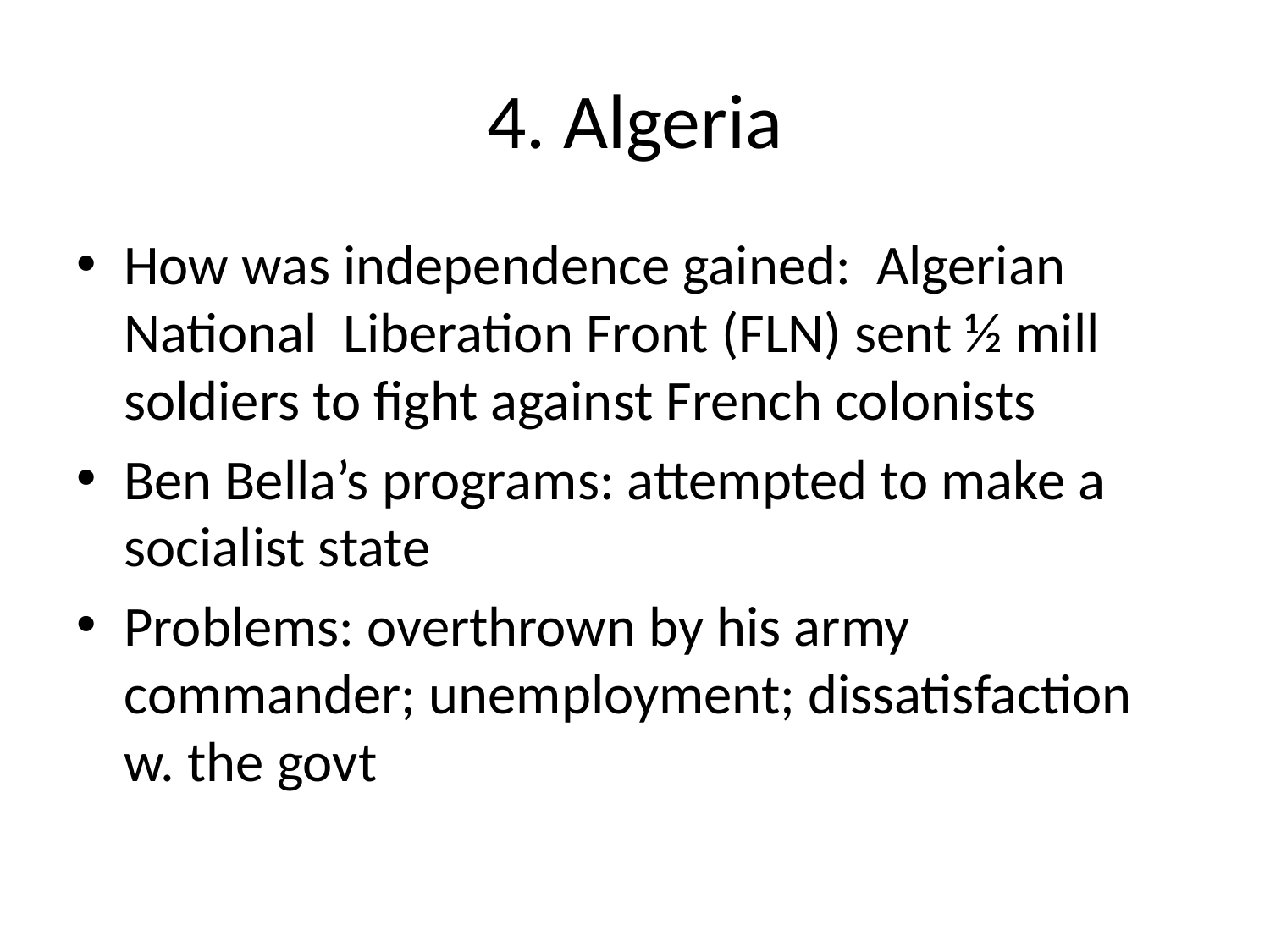

# 4. Algeria
How was independence gained:  Algerian National  Liberation Front (FLN) sent ½ mill soldiers to fight against French colonists
Ben Bella’s programs: attempted to make a socialist state
Problems: overthrown by his army commander; unemployment; dissatisfaction w. the govt